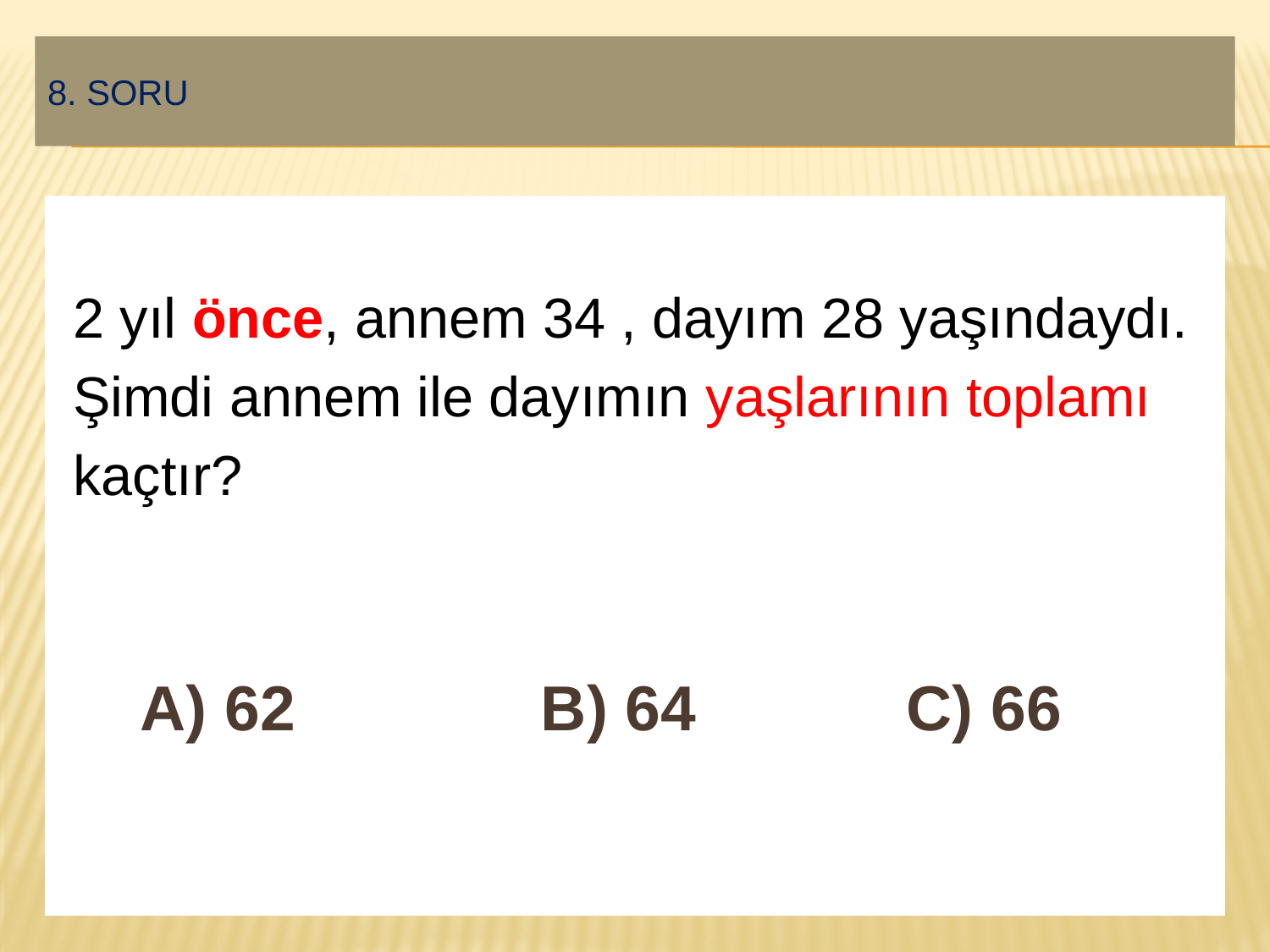

# 8. SORU

 2 yıl önce, annem 34 , dayım 28 yaşındaydı.
 Şimdi annem ile dayımın yaşlarının toplamı
 kaçtır?

      A) 62              B) 64            C) 66